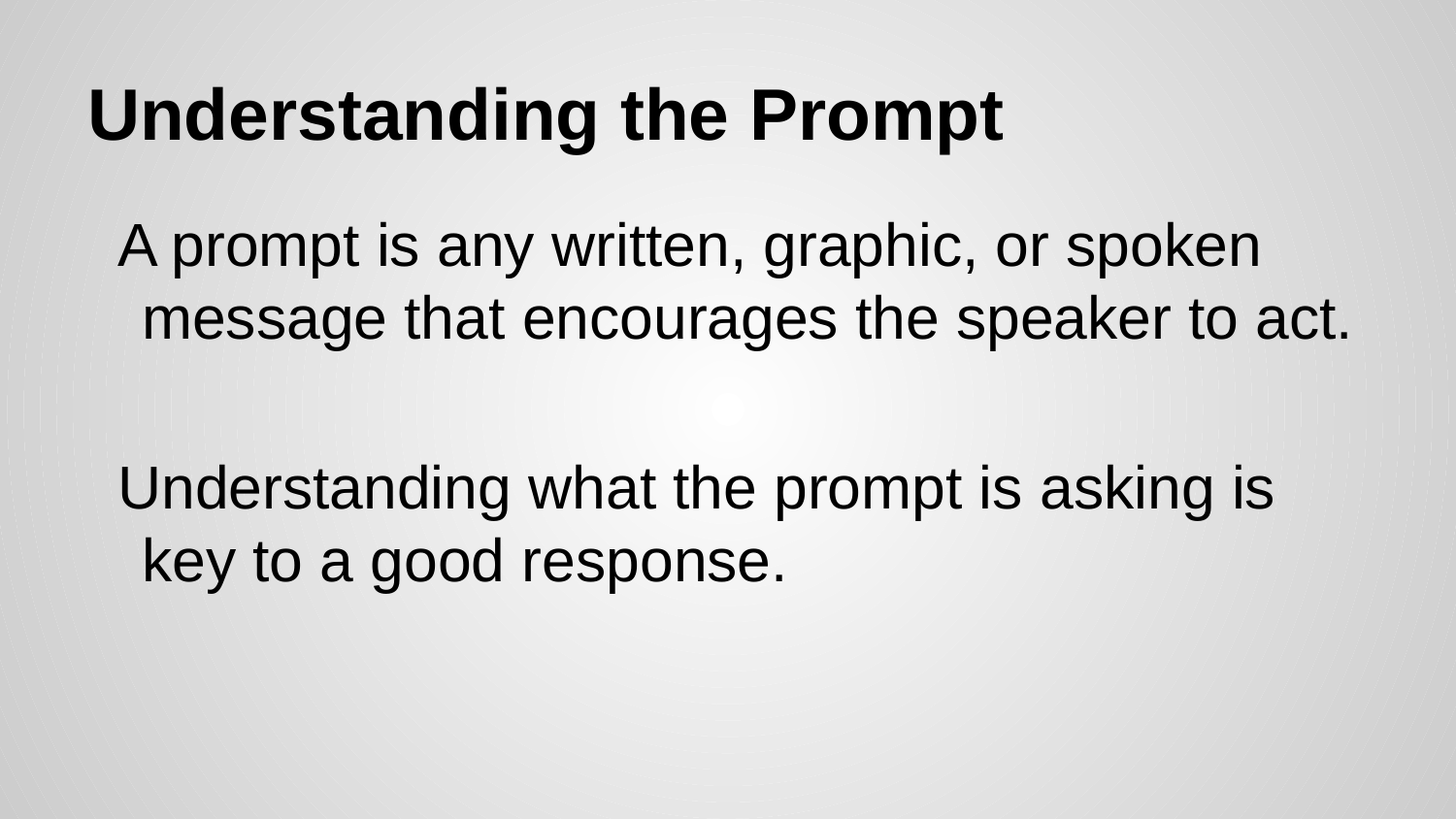

# Understanding the Prompt
A prompt is any written, graphic, or spoken message that encourages the speaker to act.

Understanding what the prompt is asking is key to a good response.